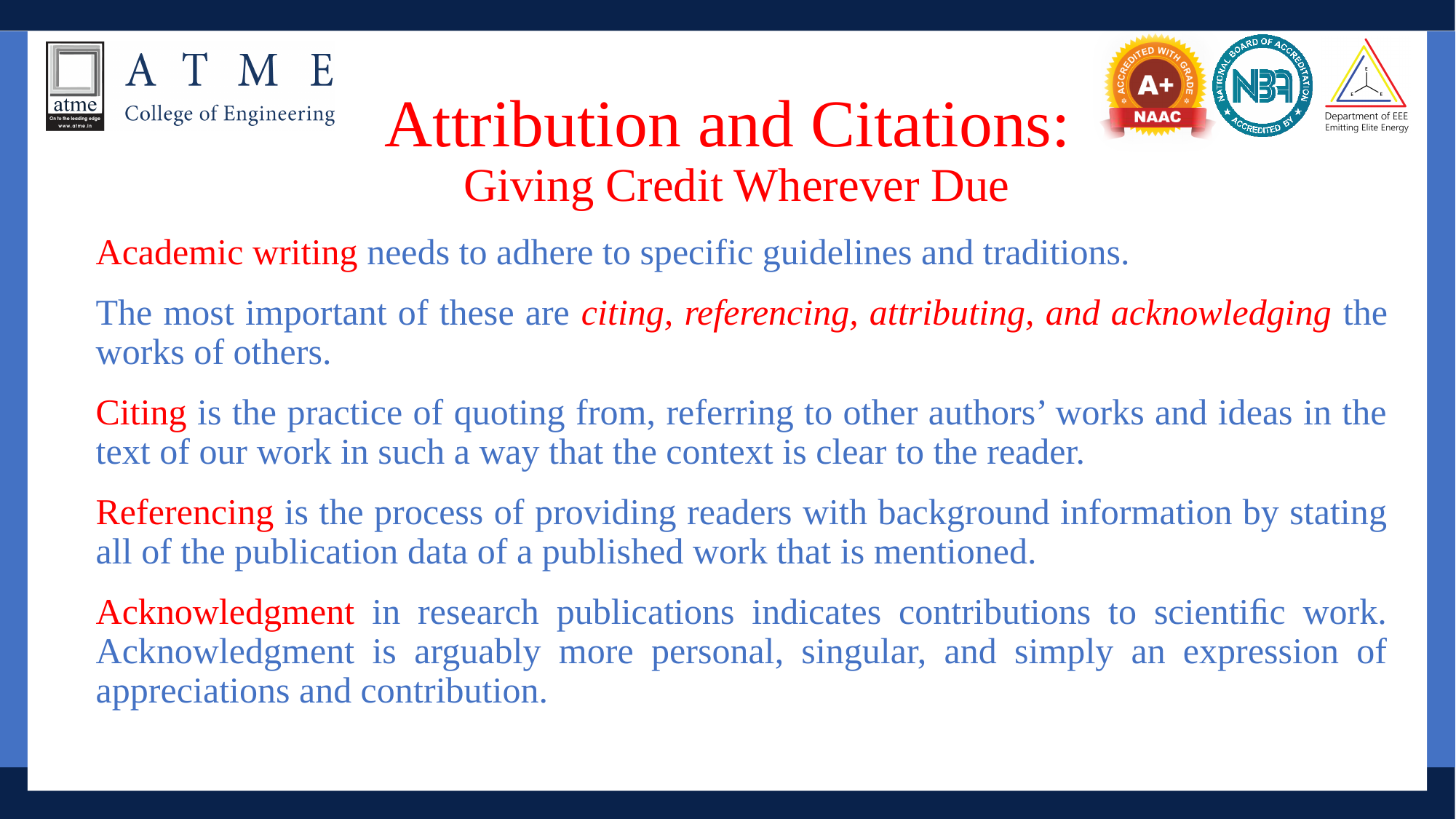

# Attribution and Citations: Giving Credit Wherever Due
Academic writing needs to adhere to specific guidelines and traditions.
The most important of these are citing, referencing, attributing, and acknowledging the works of others.
Citing is the practice of quoting from, referring to other authors’ works and ideas in the text of our work in such a way that the context is clear to the reader.
Referencing is the process of providing readers with background information by stating all of the publication data of a published work that is mentioned.
Acknowledgment in research publications indicates contributions to scientiﬁc work. Acknowledgment is arguably more personal, singular, and simply an expression of appreciations and contribution.